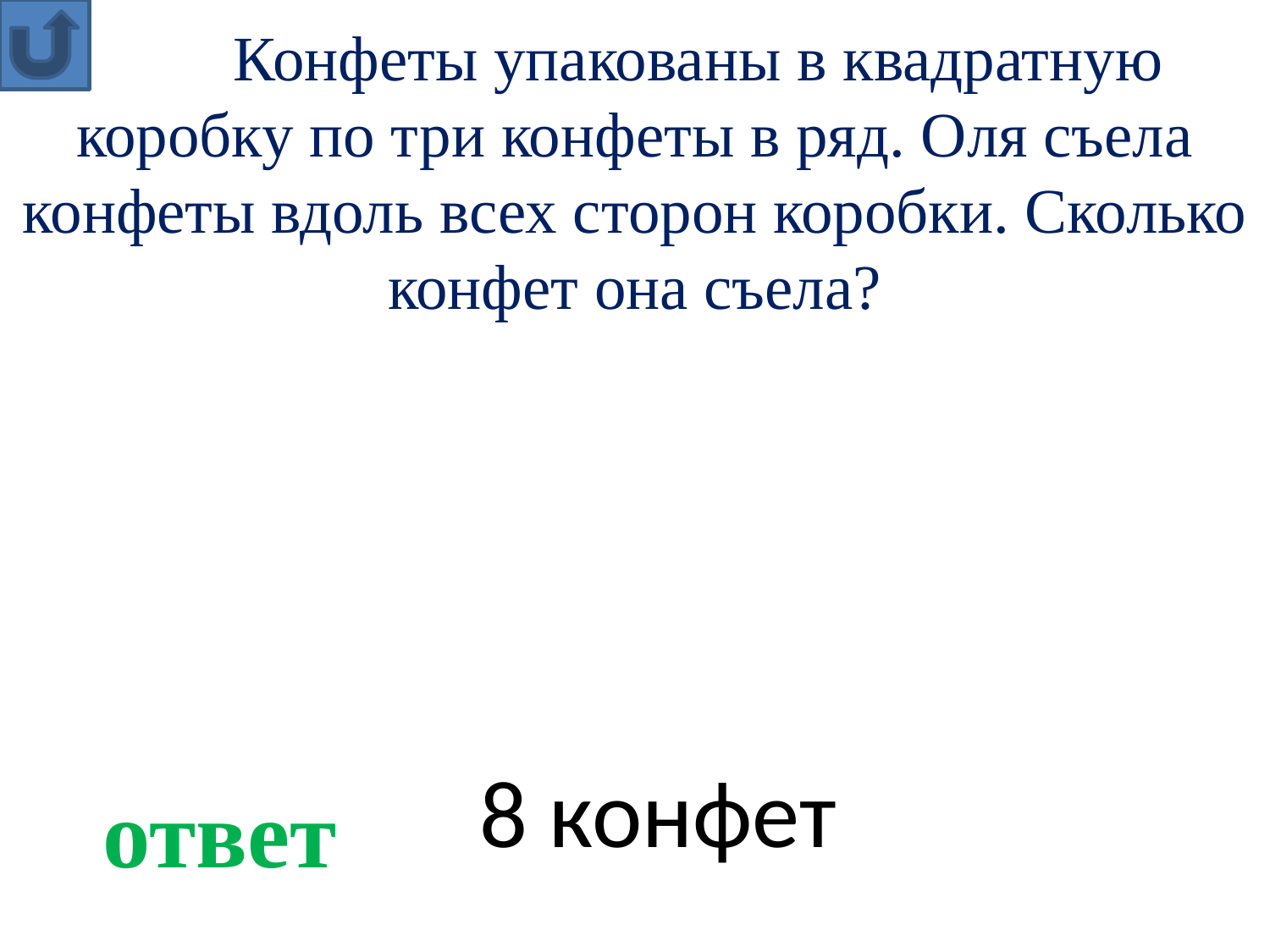

Конфеты упакованы в квадратную коробку по три конфеты в ряд. Оля съела конфеты вдоль всех сторон коробки. Сколько конфет она съела?
8 конфет
ответ